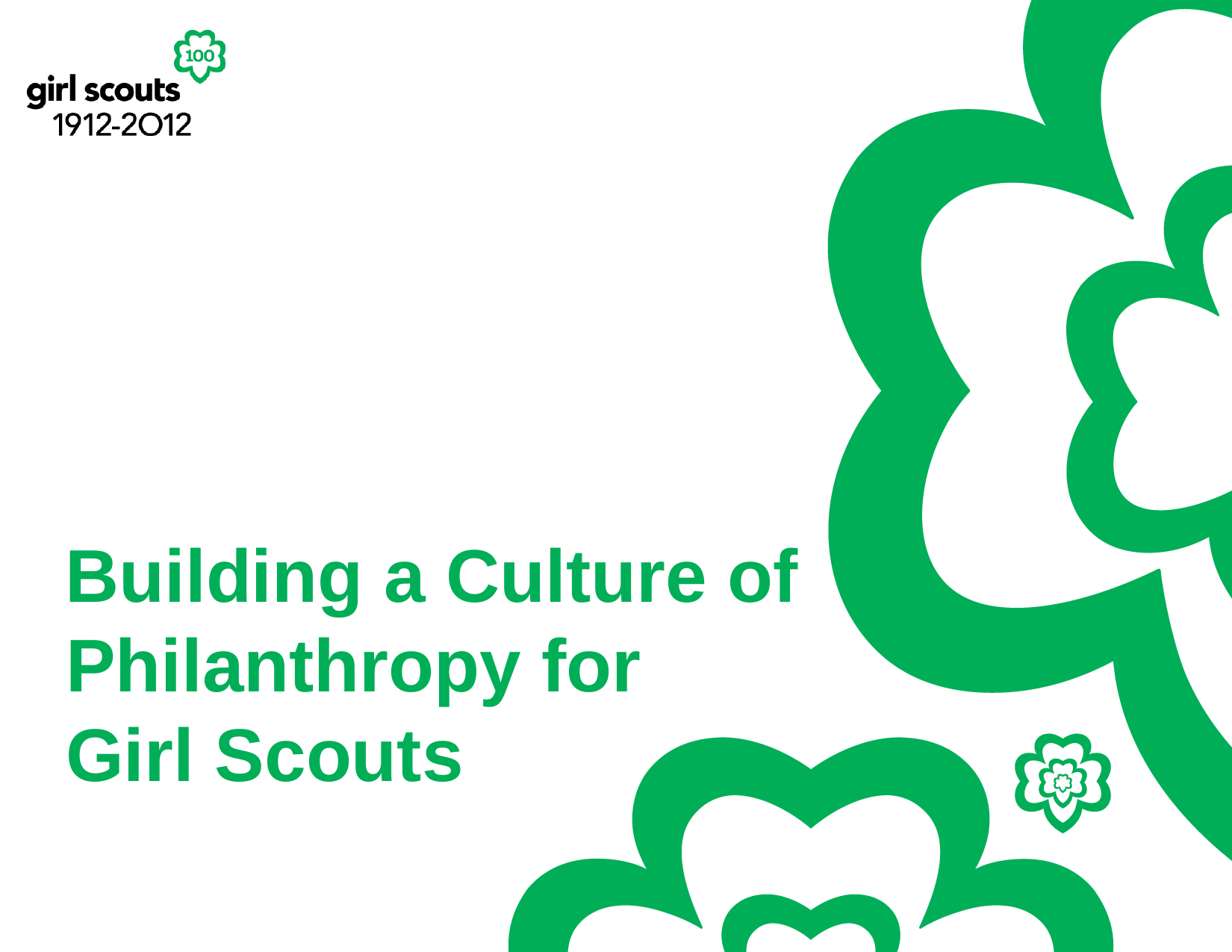

# Building a Culture of Philanthropy for Girl Scouts